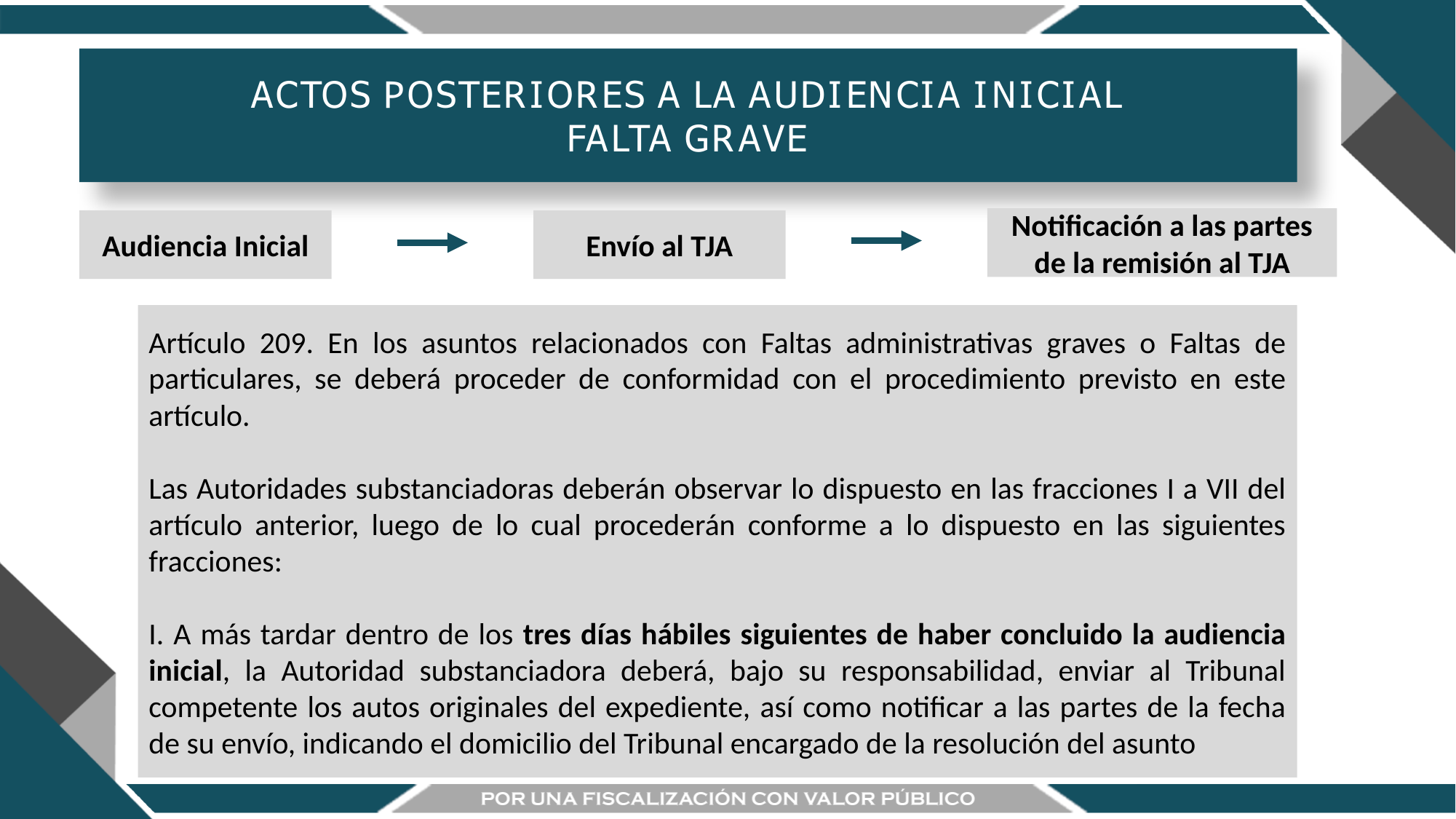

ACTOS POSTERIORES A LA AUDIENCIA INICIAL
FALTA GRAVE
Notificación a las partes de la remisión al TJA
Audiencia Inicial
Envío al TJA
Artículo 209. En los asuntos relacionados con Faltas administrativas graves o Faltas de particulares, se deberá proceder de conformidad con el procedimiento previsto en este artículo.

Las Autoridades substanciadoras deberán observar lo dispuesto en las fracciones I a VII del artículo anterior, luego de lo cual procederán conforme a lo dispuesto en las siguientes fracciones:

I. A más tardar dentro de los tres días hábiles siguientes de haber concluido la audiencia inicial, la Autoridad substanciadora deberá, bajo su responsabilidad, enviar al Tribunal competente los autos originales del expediente, así como notificar a las partes de la fecha de su envío, indicando el domicilio del Tribunal encargado de la resolución del asunto